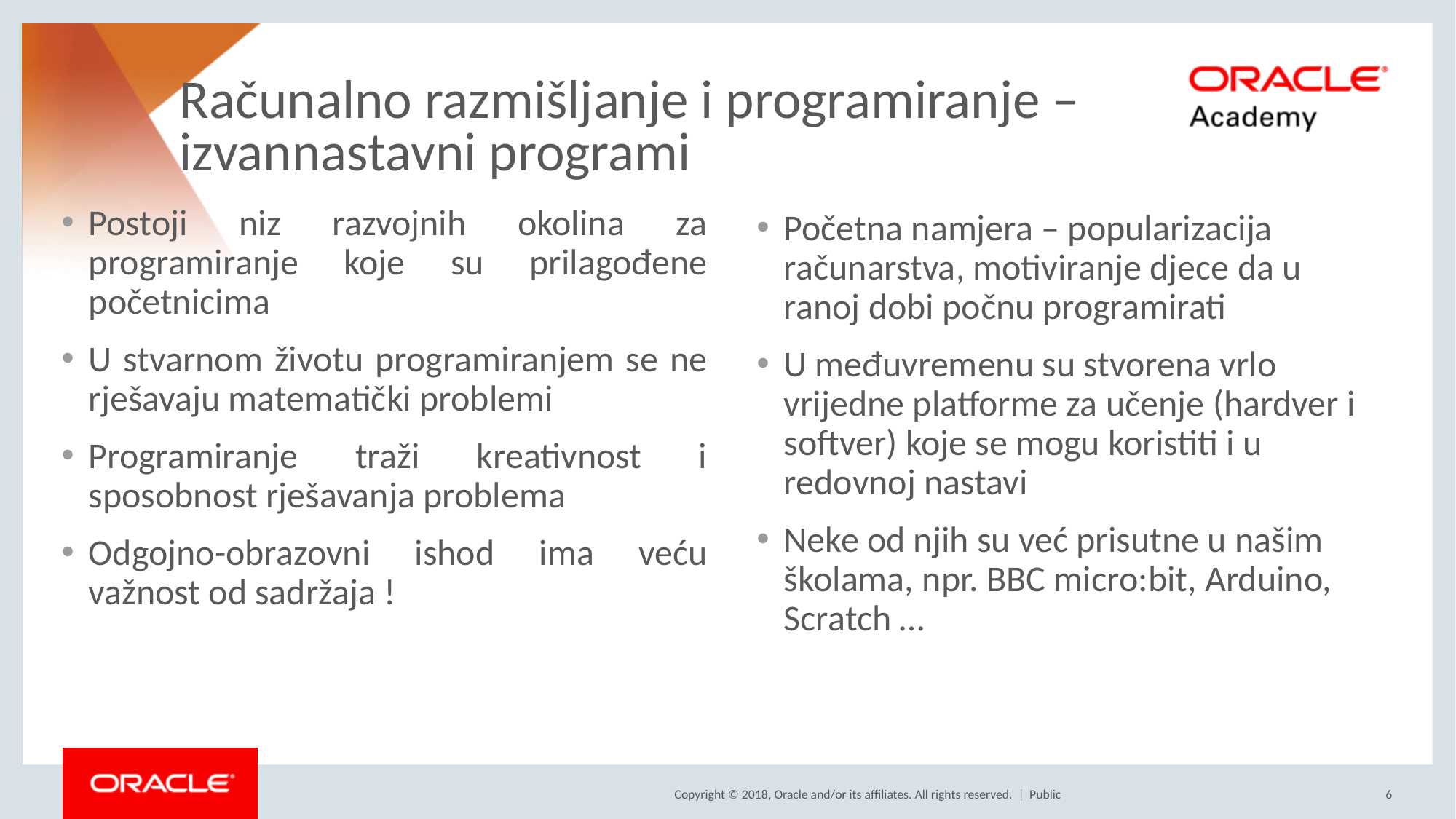

# Računalno razmišljanje i programiranje – izvannastavni programi
Početna namjera – popularizacija računarstva, motiviranje djece da u ranoj dobi počnu programirati
U međuvremenu su stvorena vrlo vrijedne platforme za učenje (hardver i softver) koje se mogu koristiti i u redovnoj nastavi
Neke od njih su već prisutne u našim školama, npr. BBC micro:bit, Arduino, Scratch …
Postoji niz razvojnih okolina za programiranje koje su prilagođene početnicima
U stvarnom životu programiranjem se ne rješavaju matematički problemi
Programiranje traži kreativnost i sposobnost rješavanja problema
Odgojno-obrazovni ishod ima veću važnost od sadržaja !

Public
6